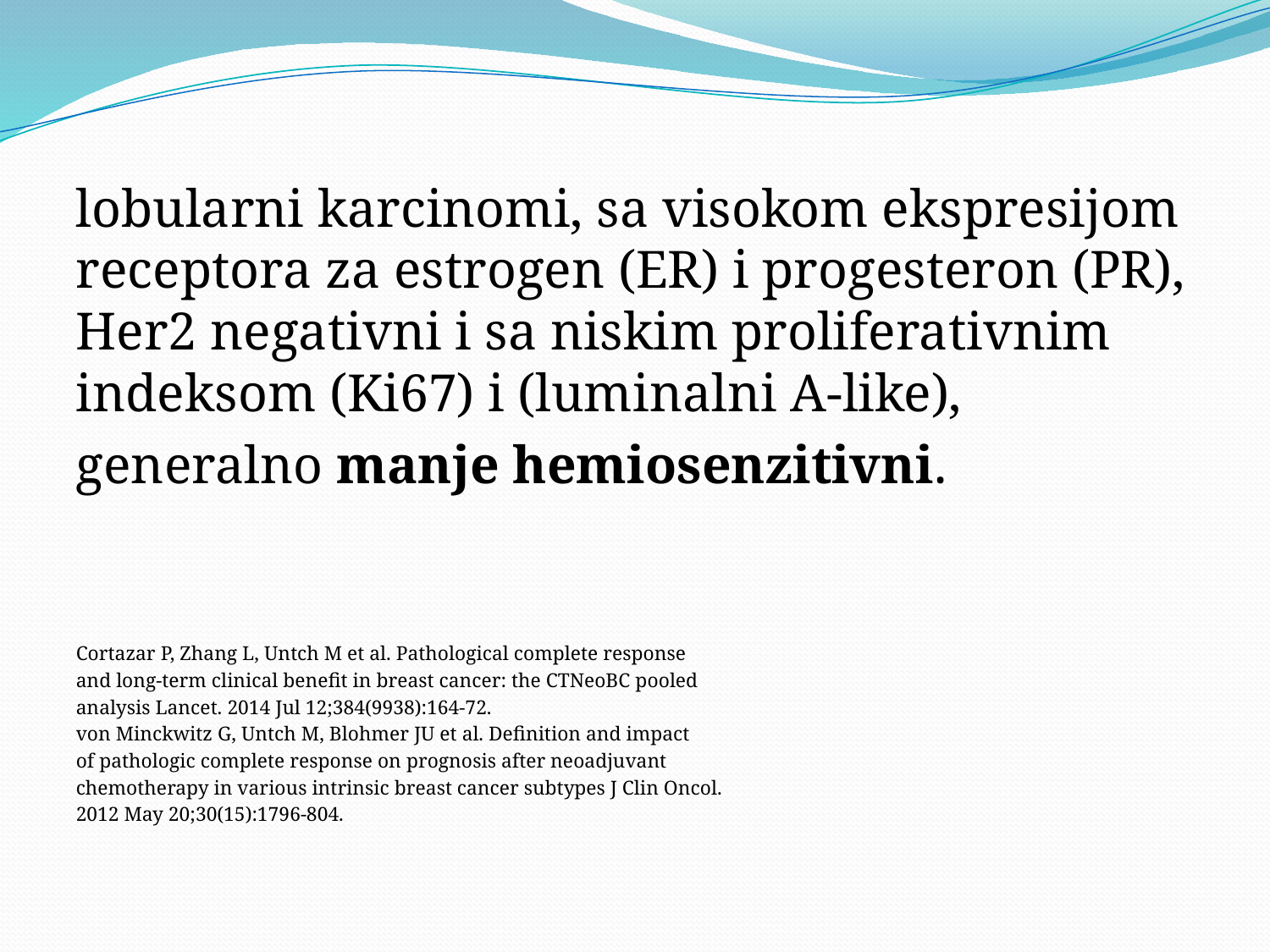

lobularni karcinomi, sa visokom ekspresijom receptora za estrogen (ER) i progesteron (PR), Her2 negativni i sa niskim proliferativnim indeksom (Ki67) i (luminalni A-like),
generalno manje hemiosenzitivni.

Cortazar P, Zhang L, Untch M et al. Pathological complete response
and long-term clinical benefit in breast cancer: the CTNeoBC pooled
analysis Lancet. 2014 Jul 12;384(9938):164-72.
von Minckwitz G, Untch M, Blohmer JU et al. Definition and impact
of pathologic complete response on prognosis after neoadjuvant
chemotherapy in various intrinsic breast cancer subtypes J Clin Oncol.
2012 May 20;30(15):1796-804.